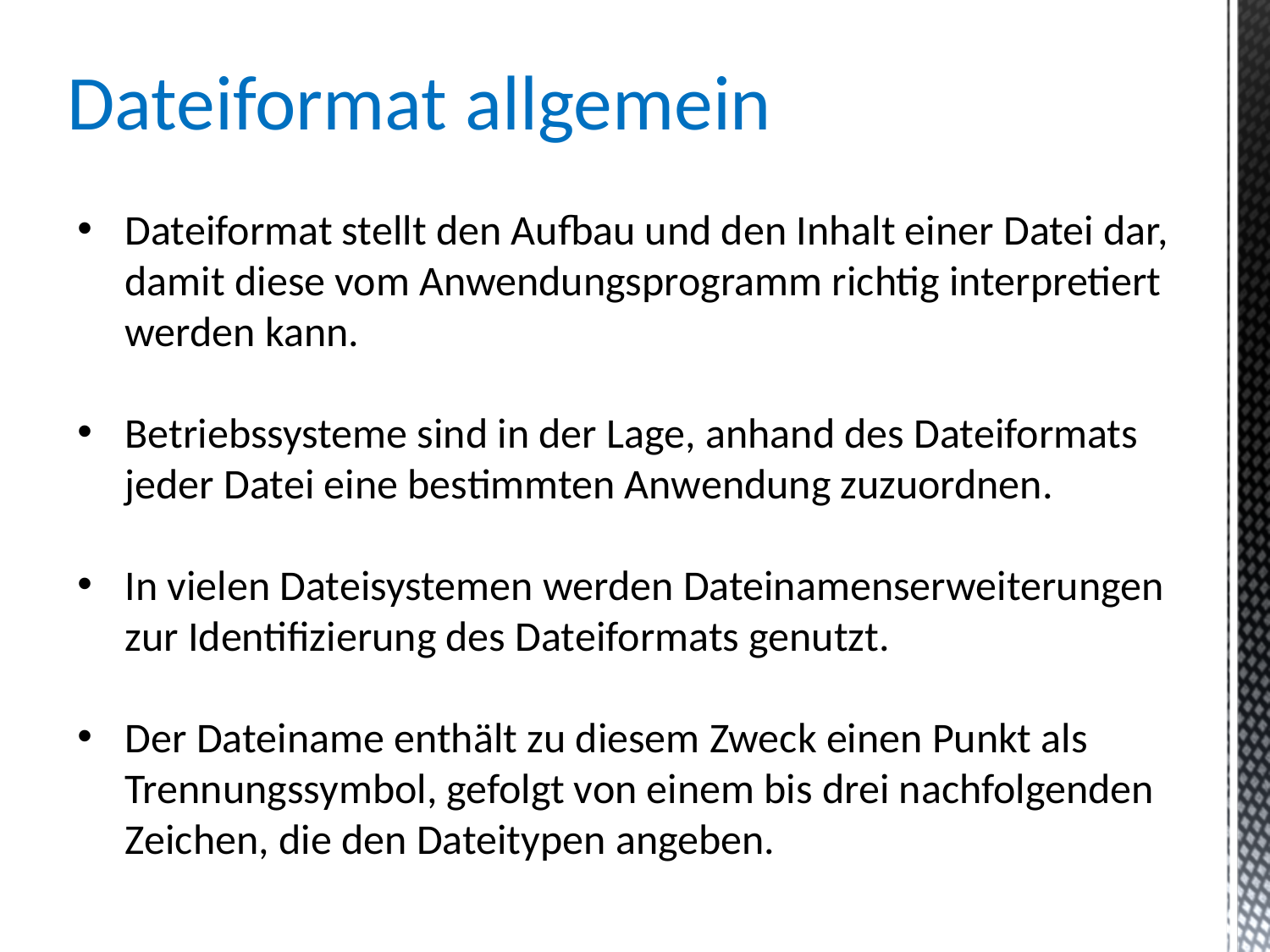

Dateiformat allgemein
Dateiformat stellt den Aufbau und den Inhalt einer Datei dar, damit diese vom Anwendungsprogramm richtig interpretiert werden kann.

Betriebssysteme sind in der Lage, anhand des Dateiformats jeder Datei eine bestimmten Anwendung zuzuordnen.

In vielen Dateisystemen werden Dateinamenserweiterungen zur Identifizierung des Dateiformats genutzt.

Der Dateiname enthält zu diesem Zweck einen Punkt als Trennungssymbol, gefolgt von einem bis drei nachfolgenden Zeichen, die den Dateitypen angeben.